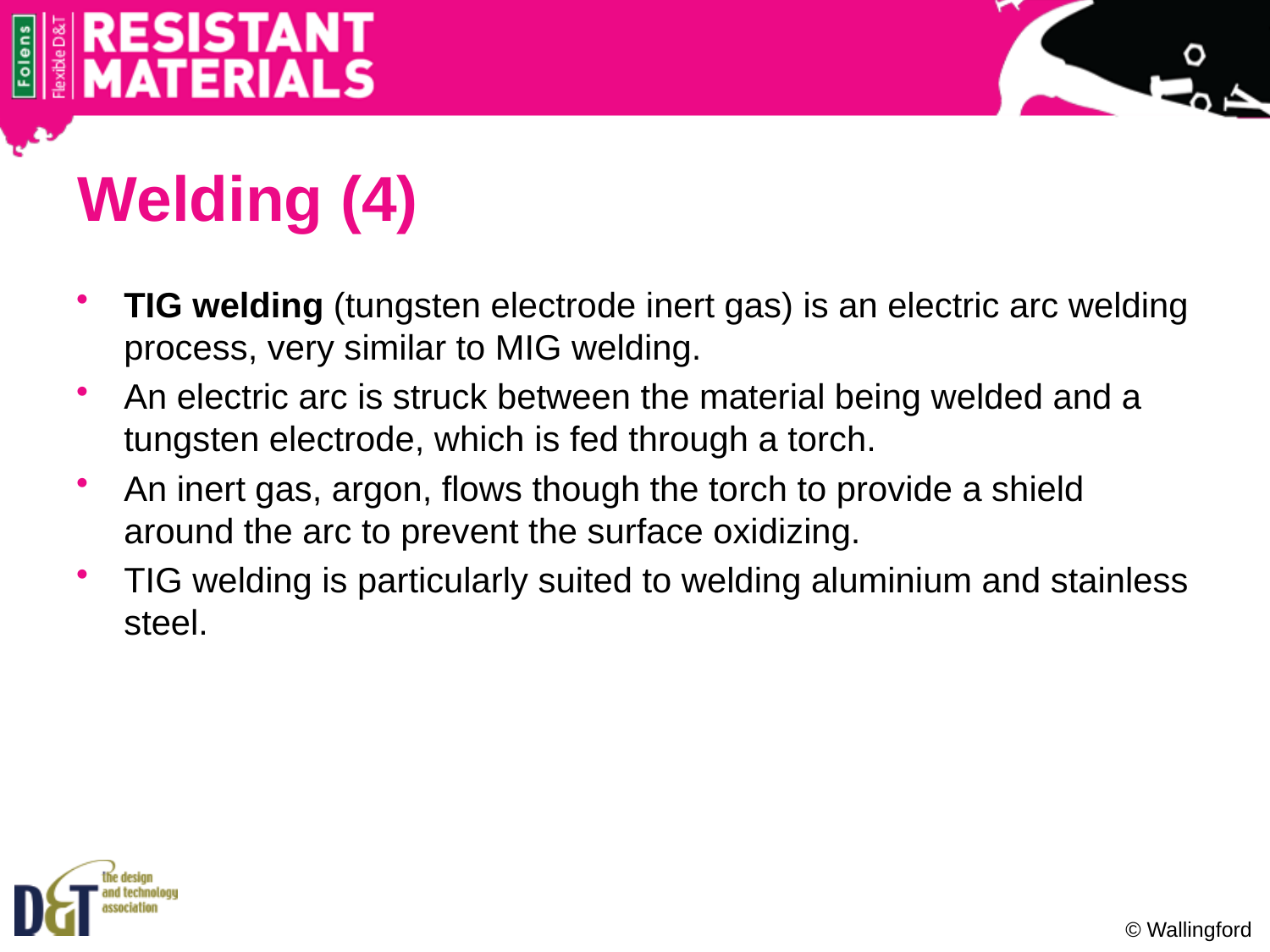

# Welding (4)
TIG welding (tungsten electrode inert gas) is an electric arc welding process, very similar to MIG welding.
An electric arc is struck between the material being welded and a tungsten electrode, which is fed through a torch.
An inert gas, argon, flows though the torch to provide a shield around the arc to prevent the surface oxidizing.
TIG welding is particularly suited to welding aluminium and stainless steel.

© Wallingford